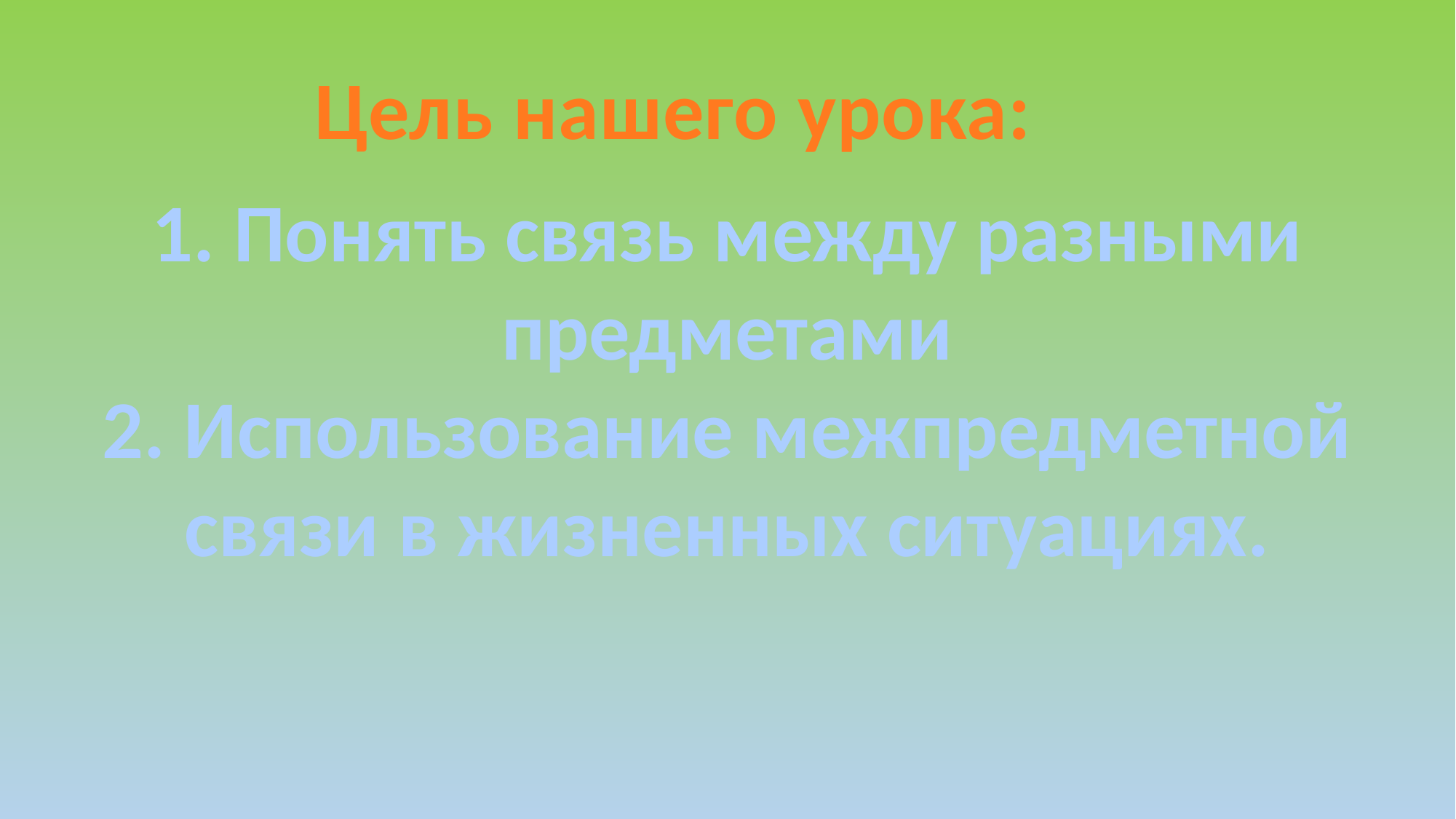

Цель нашего урока:
1. Понять связь между разными предметами
2. Использование межпредметной связи в жизненных ситуациях.